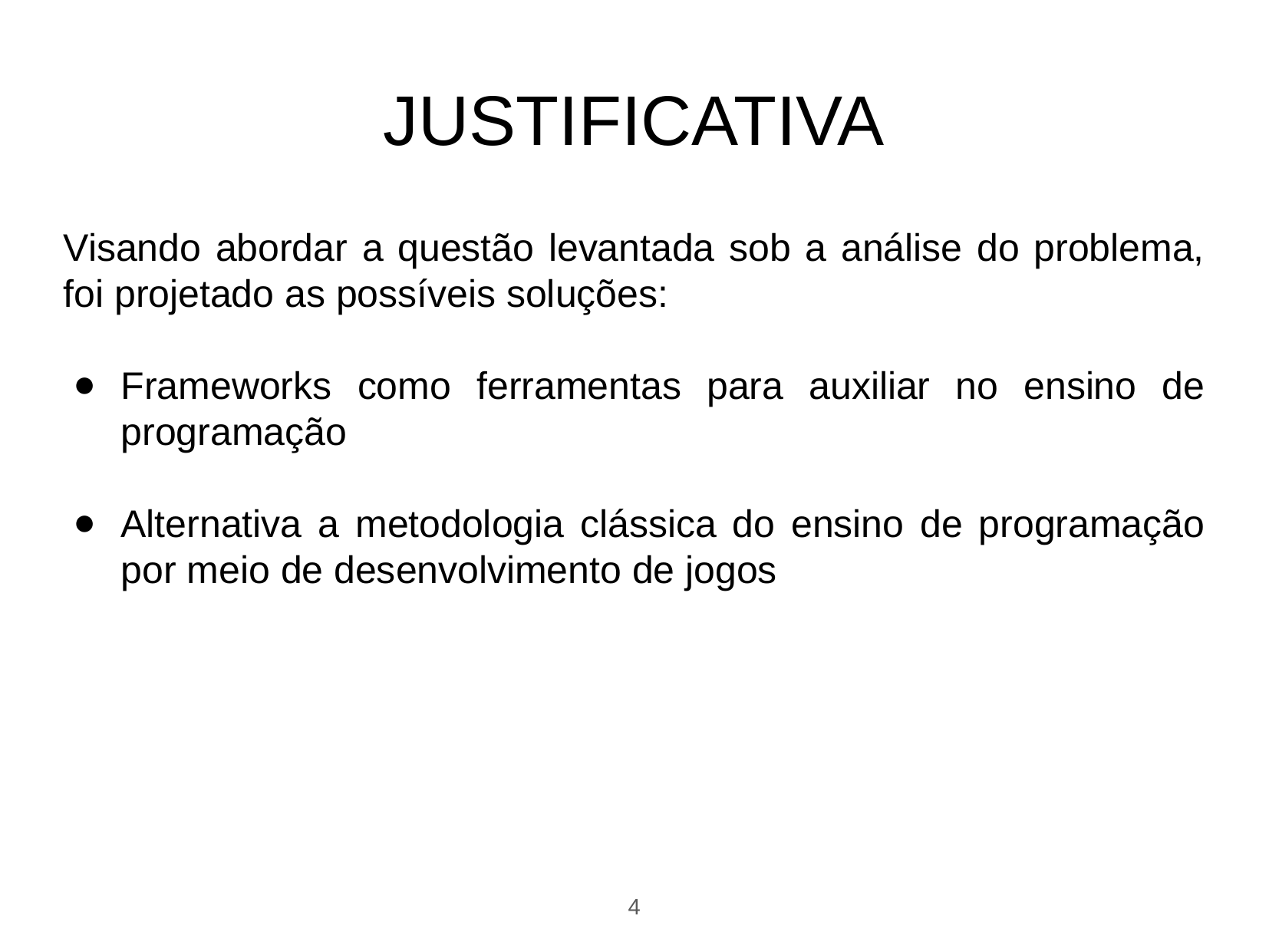

JUSTIFICATIVA
Visando abordar a questão levantada sob a análise do problema, foi projetado as possíveis soluções:

Frameworks como ferramentas para auxiliar no ensino de programação

Alternativa a metodologia clássica do ensino de programação por meio de desenvolvimento de jogos
4